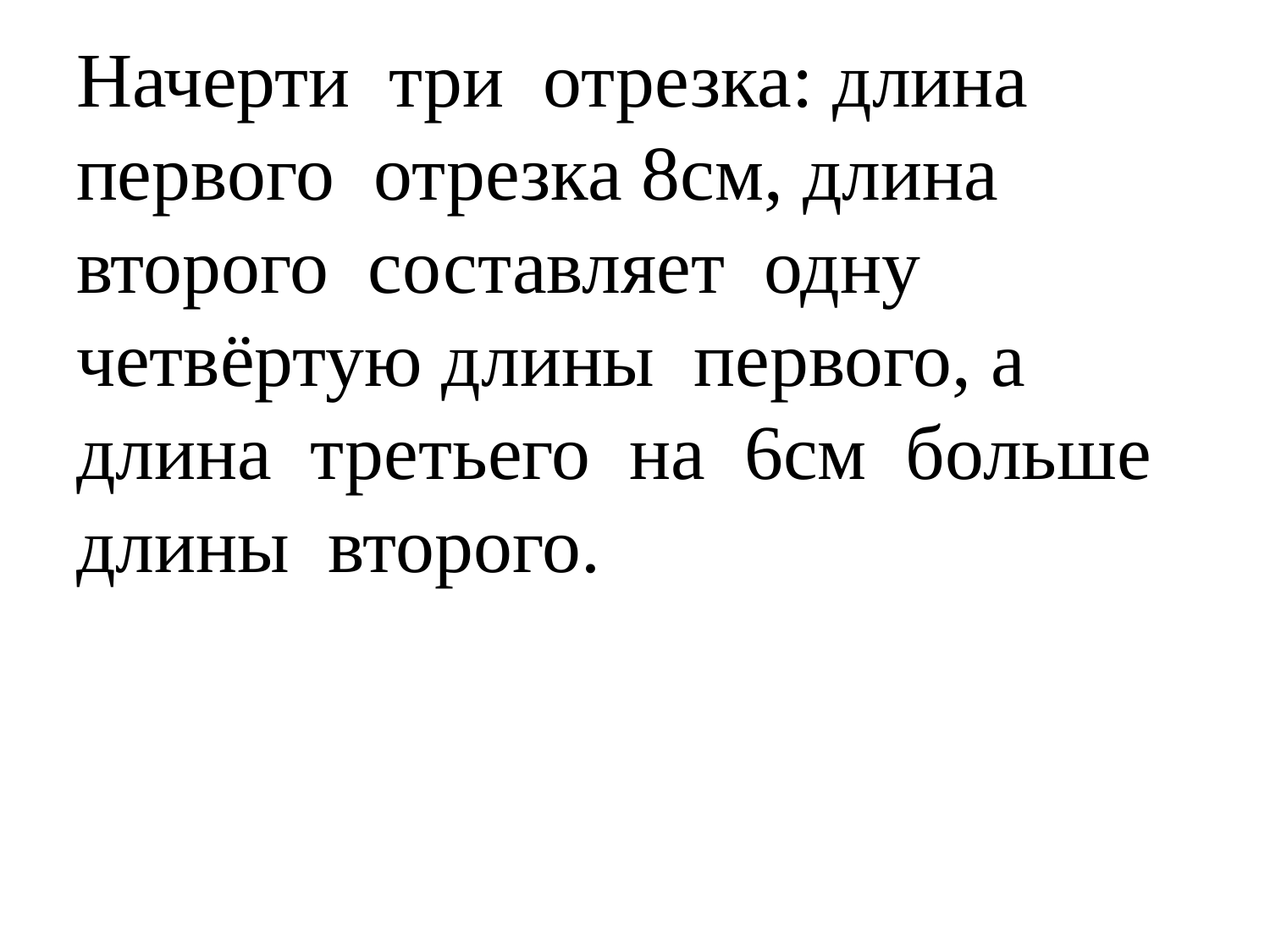

# Начерти  три  отрезка: длина  первого  отрезка 8см, длина  второго  составляет  одну  четвёртую длины  первого, а длина  третьего  на  6см  больше  длины  второго.